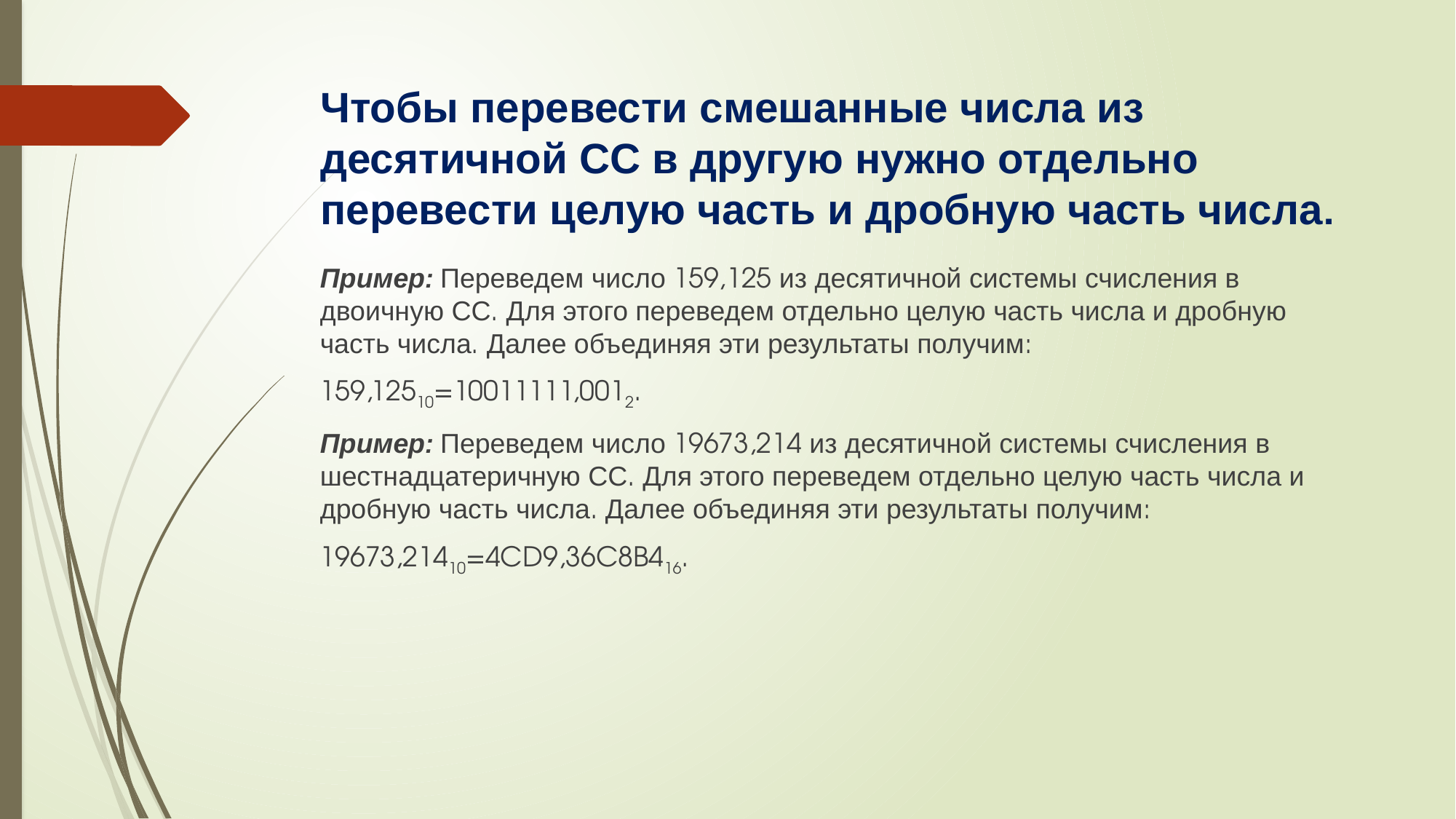

# Чтобы перевести смешанные числа из десятичной СС в другую нужно отдельно перевести целую часть и дробную часть числа.
Пример: Переведем число 159,125 из десятичной системы счисления в двоичную СС. Для этого переведем отдельно целую часть числа и дробную часть числа. Далее объединяя эти результаты получим:
159,12510=10011111,0012.
Пример: Переведем число 19673,214 из десятичной системы счисления в шестнадцатеричную СС. Для этого переведем отдельно целую часть числа и дробную часть числа. Далее объединяя эти результаты получим:
19673,21410=4CD9,36C8B416.